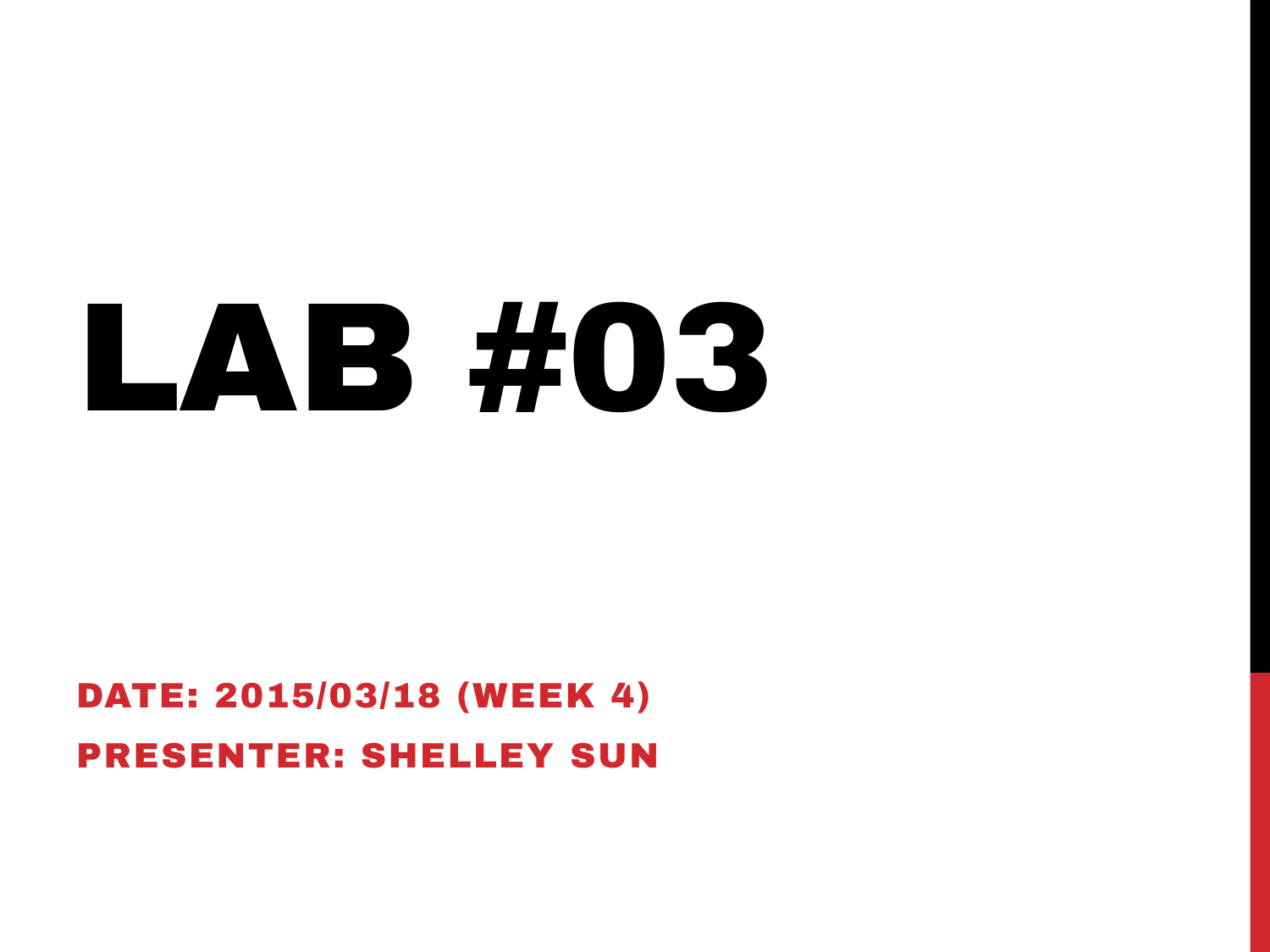

# Lab #03
Date: 2015/03/18 (week 4)
Presenter: Shelley sun